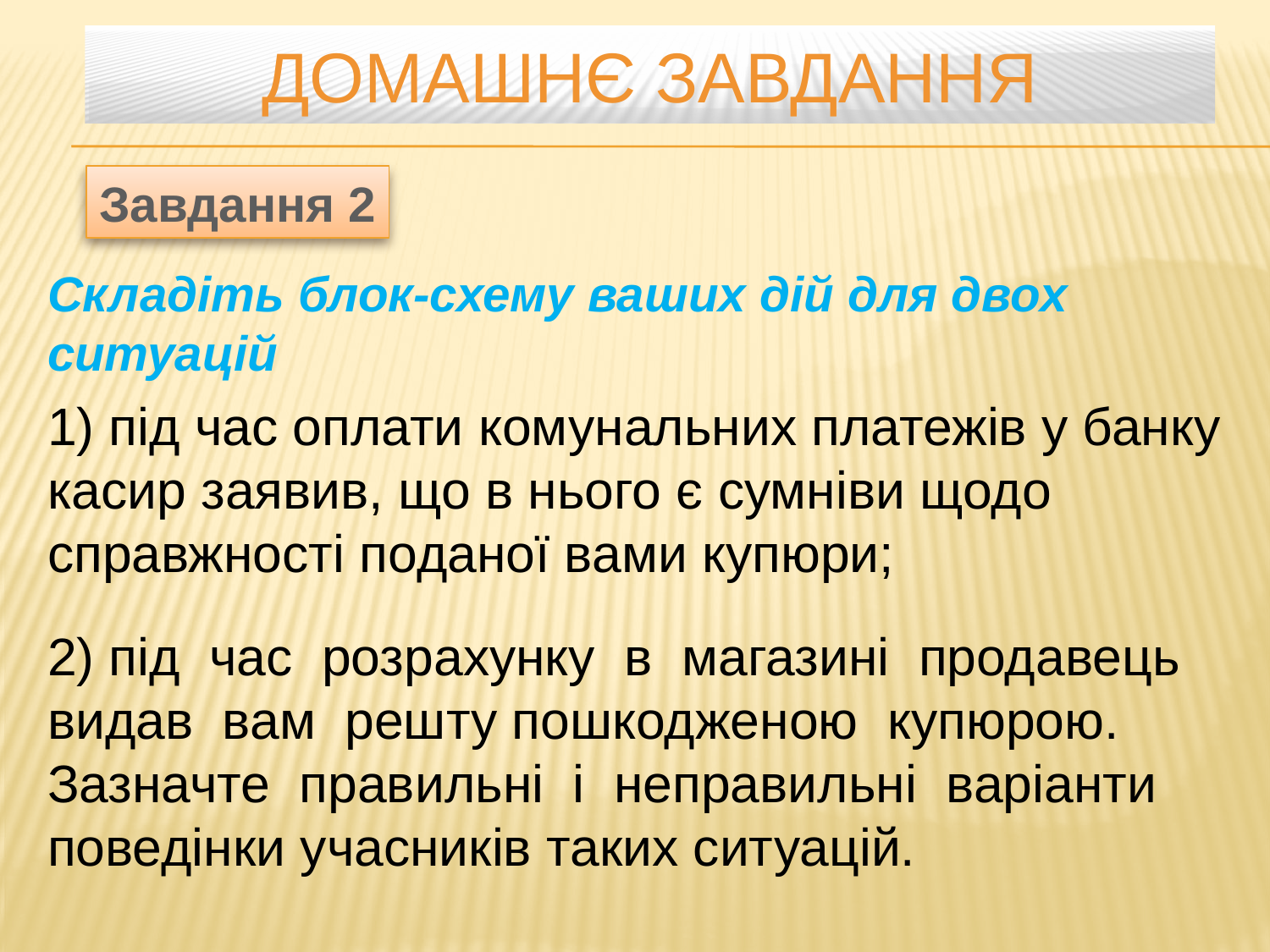

ДОМАШНЄ ЗАВДАННЯ
Завдання 2
Складіть блок-схему ваших дій для двох ситуацій
1) під час оплати комунальних платежів у банку касир заявив, що в нього є сумніви щодо справжності поданої вами купюри;
2) під  час  розрахунку  в  магазині  продавець  видав  вам  решту пошкодженою  купюрою.  Зазначте  правильні  і  неправильні  варіанти
поведінки учасників таких ситуацій.